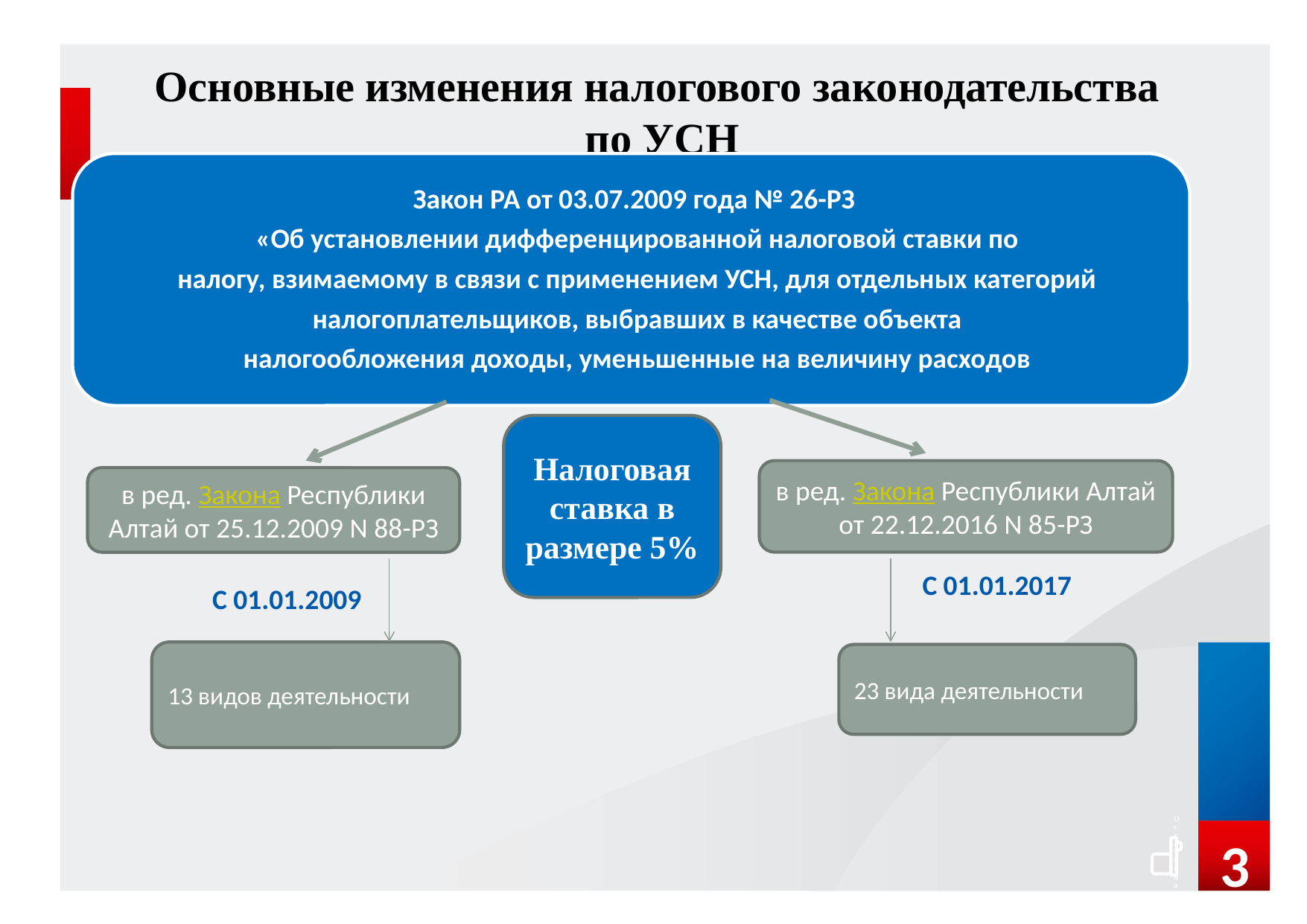

# Основные изменения налогового законодательства по УСН
Закон РА от 03.07.2009 года № 26-РЗ
«Об установлении дифференцированной налоговой ставки по
налогу, взимаемому в связи с применением УСН, для отдельных категорий
налогоплательщиков, выбравших в качестве объекта
налогообложения доходы, уменьшенные на величину расходов

Остаточная
Налоговая ставка в размере 5%
в ред. Закона Республики Алтай от 22.12.2016 N 85-РЗ
в ред. Закона Республики Алтай от 25.12.2009 N 88-РЗ
С 01.01.2017
С 01.01.2009
13 видов деятельности
23 вида деятельности
3